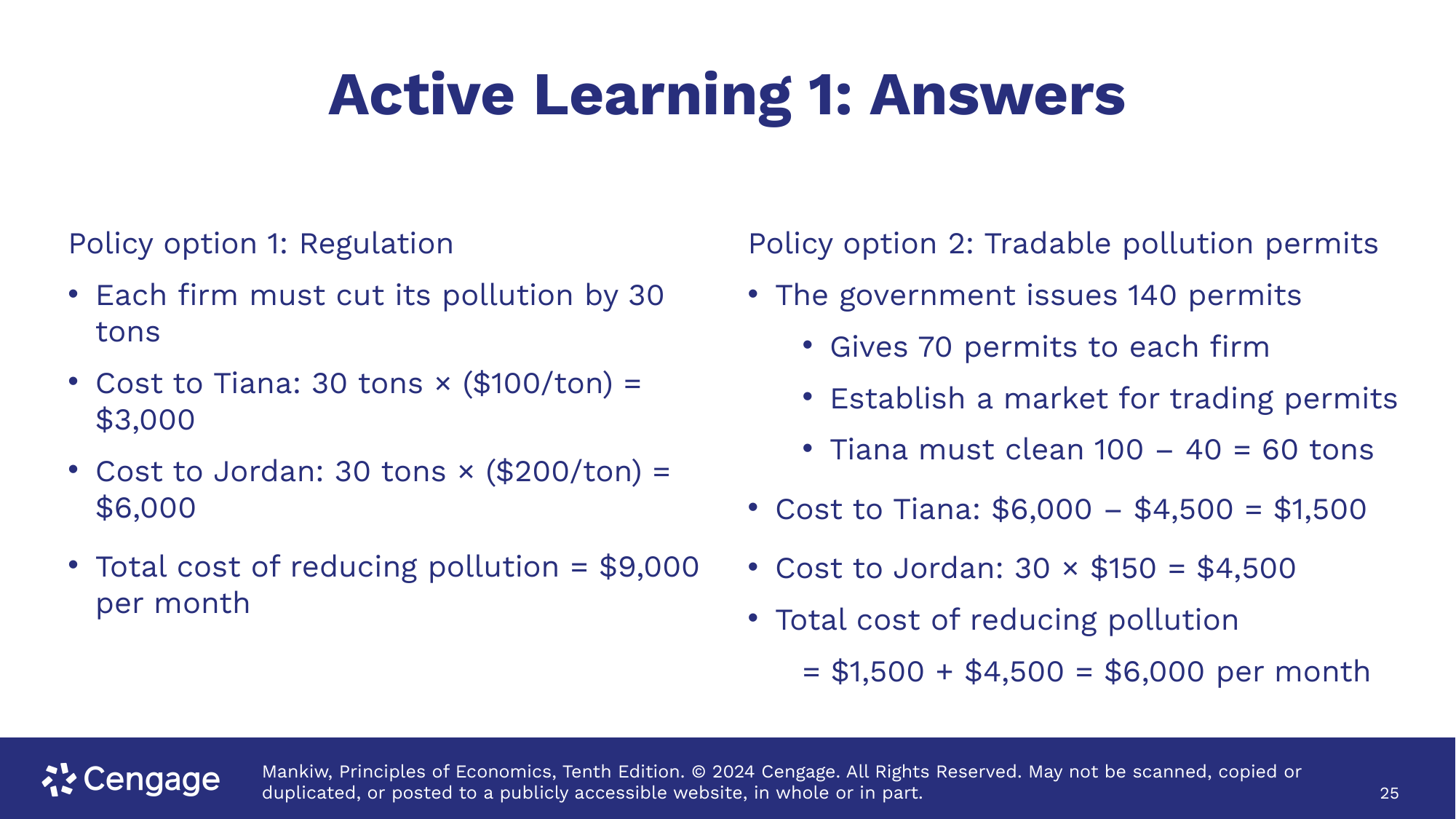

# Active Learning 1: Answers
Policy option 1: Regulation
Each firm must cut its pollution by 30 tons
Cost to Tiana: 30 tons × ($100/ton) = $3,000
Cost to Jordan: 30 tons × ($200/ton) = $6,000
Total cost of reducing pollution = $9,000 per month
Policy option 2: Tradable pollution permits
The government issues 140 permits
Gives 70 permits to each firm
Establish a market for trading permits
Tiana must clean 100 – 40 = 60 tons
Cost to Tiana: $6,000 – $4,500 = $1,500
Cost to Jordan: 30 × $150 = $4,500
Total cost of reducing pollution
= $1,500 + $4,500 = $6,000 per month